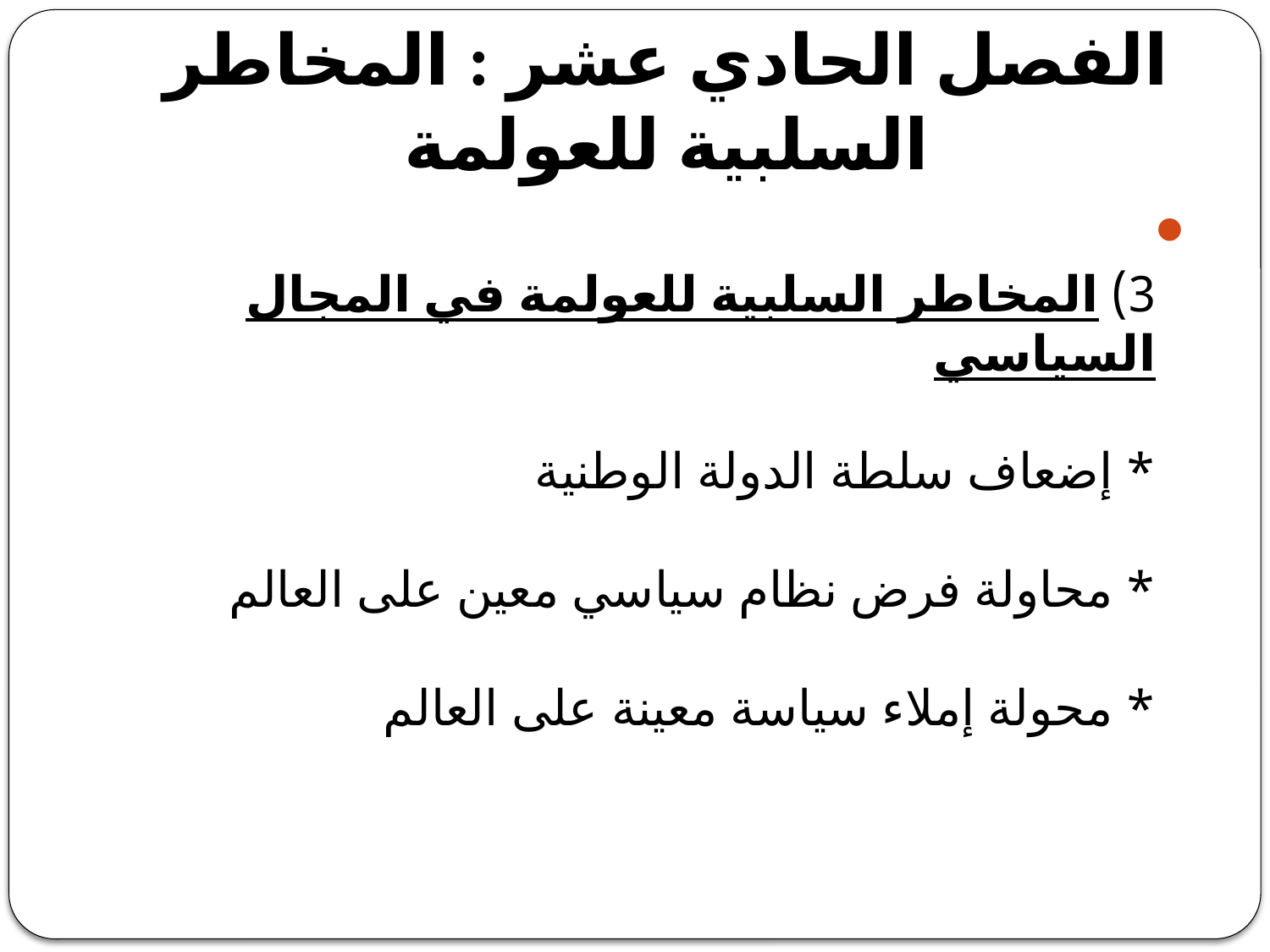

# الفصل الحادي عشر : المخاطر السلبية للعولمة
3) المخاطر السلبية للعولمة في المجال السياسي 
* إضعاف سلطة الدولة الوطنية  
* محاولة فرض نظام سياسي معين على العالم 
* محولة إملاء سياسة معينة على العالم